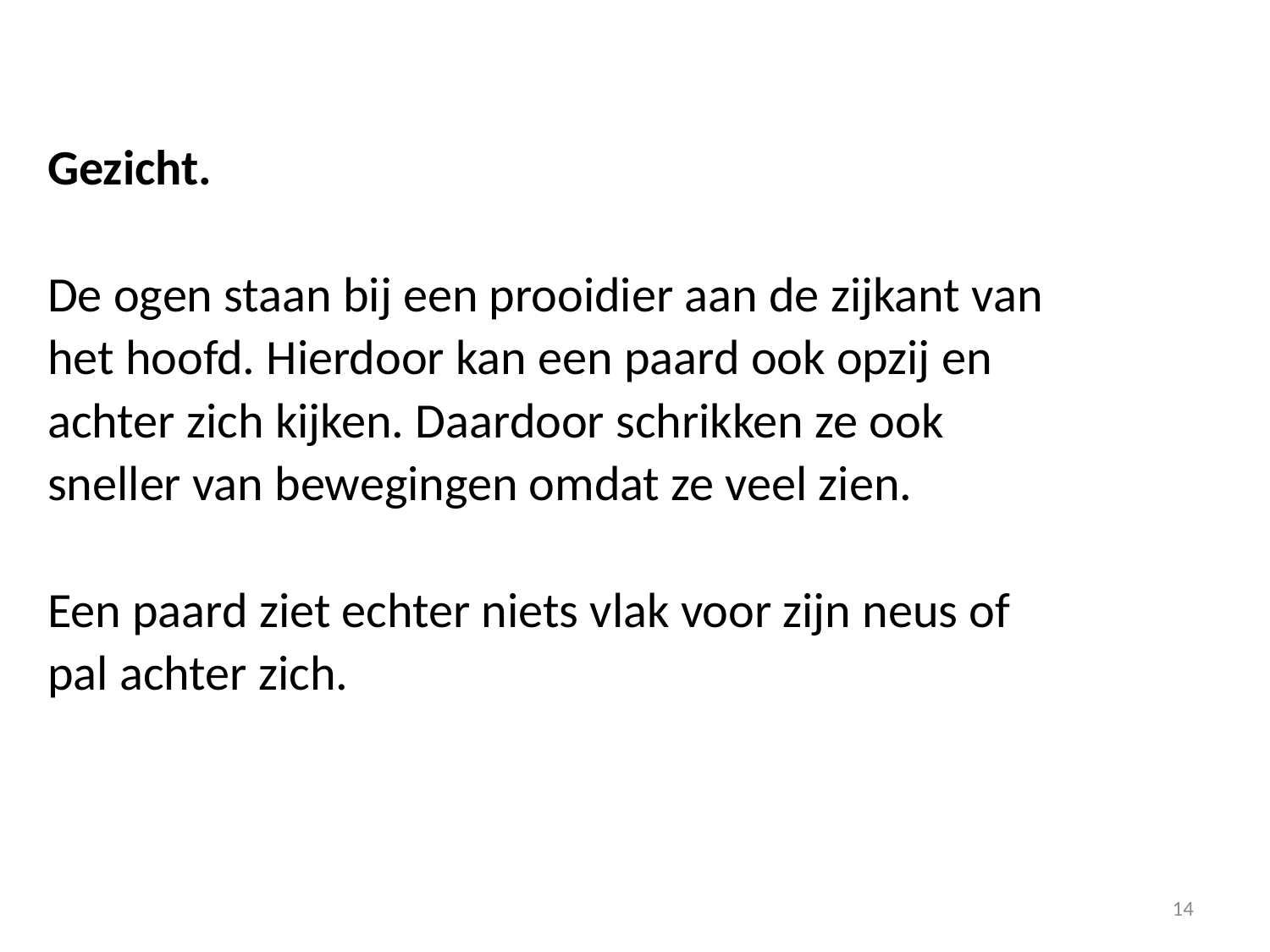

Gezicht.

De ogen staan bij een prooidier aan de zijkant van
het hoofd. Hierdoor kan een paard ook opzij en
achter zich kijken. Daardoor schrikken ze ook
sneller van bewegingen omdat ze veel zien.

Een paard ziet echter niets vlak voor zijn neus of
pal achter zich.
14